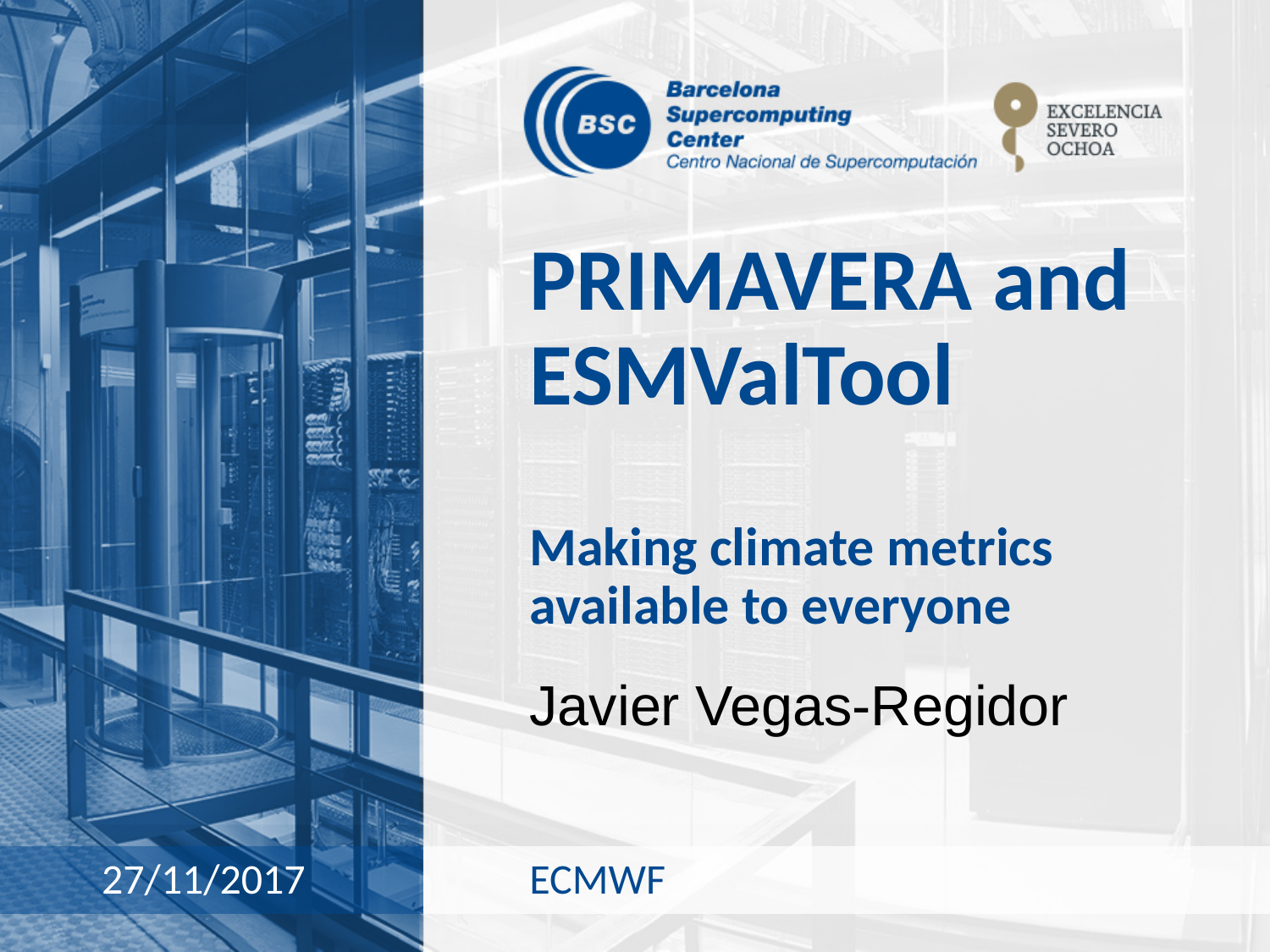

# PRIMAVERA and ESMValTool Making climate metrics available to everyone
Javier Vegas-Regidor

ECMWF
27/11/2017